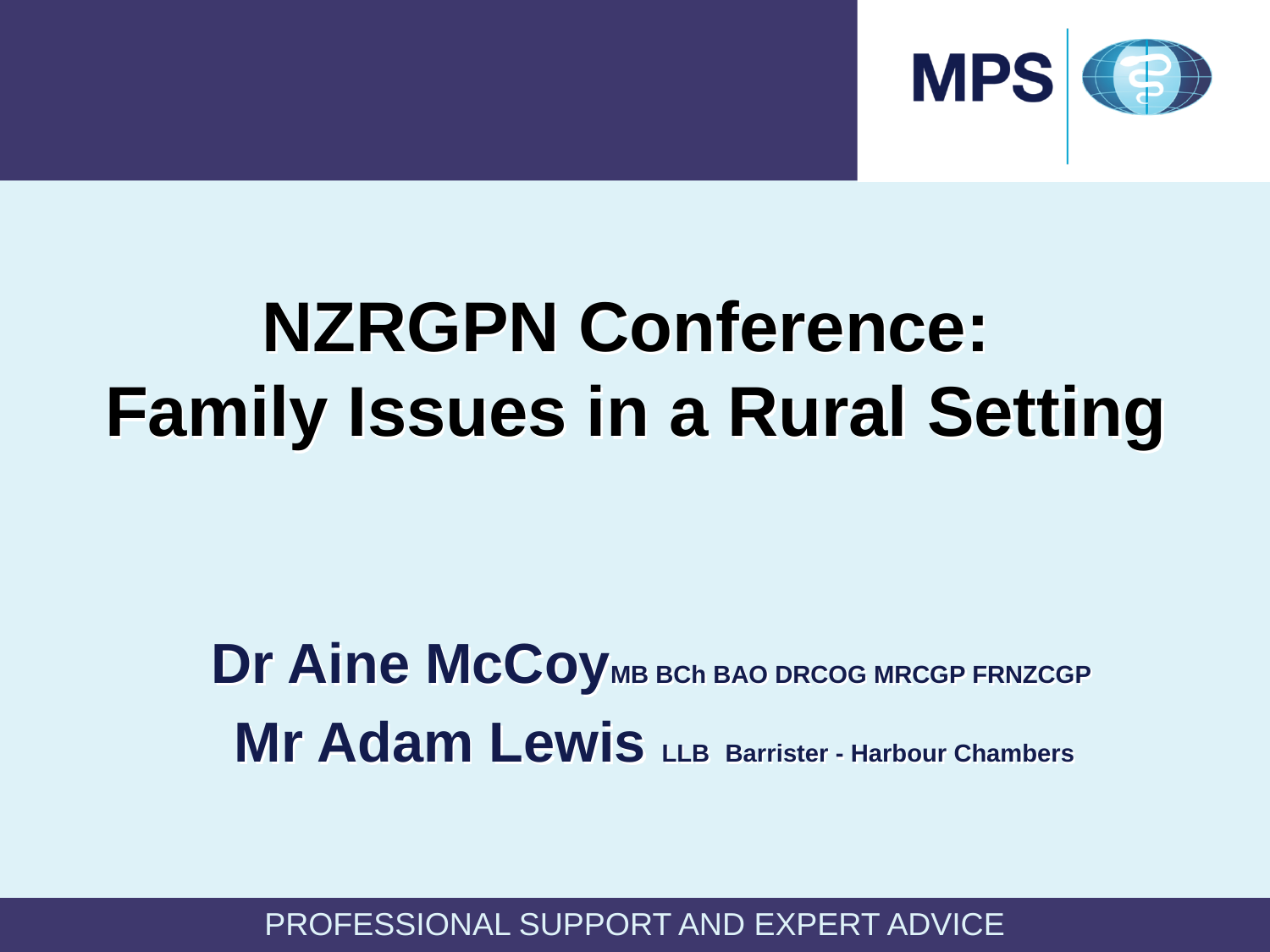

# NZRGPN Conference: Family Issues in a Rural Setting
Dr Aine McCoyMB BCh BAO DRCOG MRCGP FRNZCGP
Mr Adam Lewis LLB Barrister - Harbour Chambers